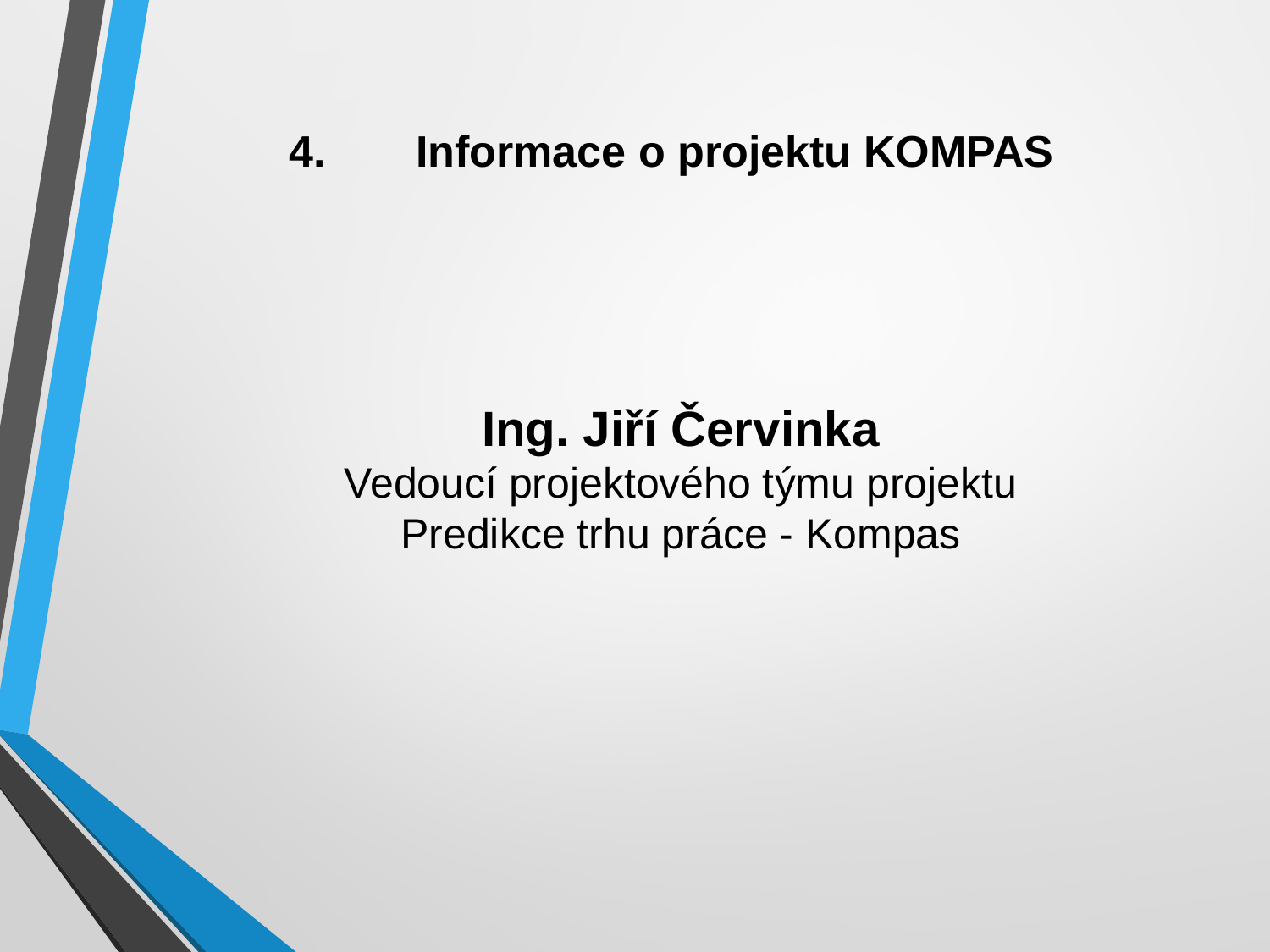

# 4.	Informace o projektu KOMPAS

Ing. Jiří Červinka
Vedoucí projektového týmu projektu Predikce trhu práce - Kompas